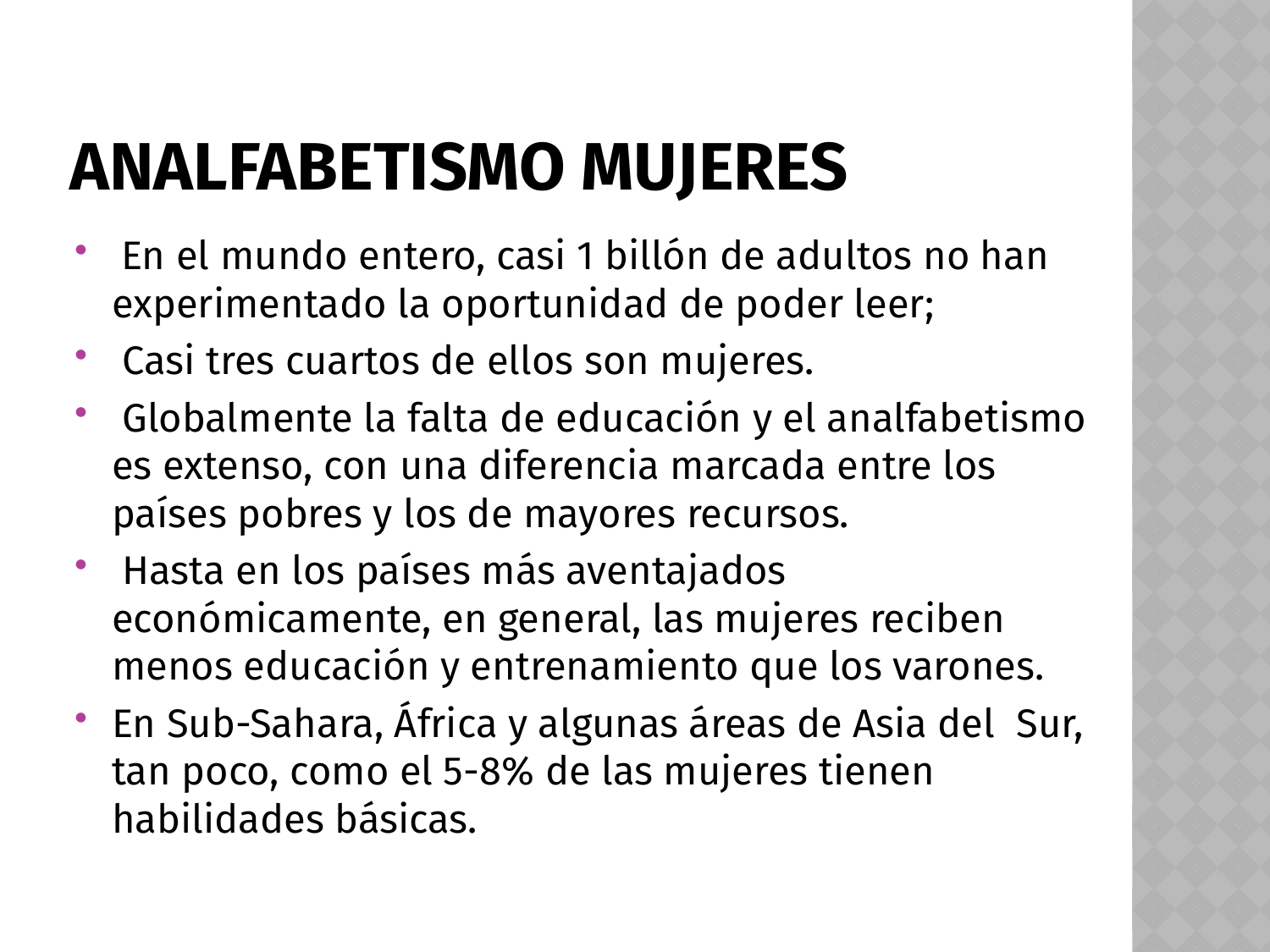

# Analfabetismo mujeres
 En el mundo entero, casi 1 billón de adultos no han experimentado la oportunidad de poder leer;
 Casi tres cuartos de ellos son mujeres.
 Globalmente la falta de educación y el analfabetismo es extenso, con una diferencia marcada entre los países pobres y los de mayores recursos.
 Hasta en los países más aventajados económicamente, en general, las mujeres reciben menos educación y entrenamiento que los varones.
En Sub-Sahara, África y algunas áreas de Asia del  Sur, tan poco, como el 5-8% de las mujeres tienen habilidades básicas.